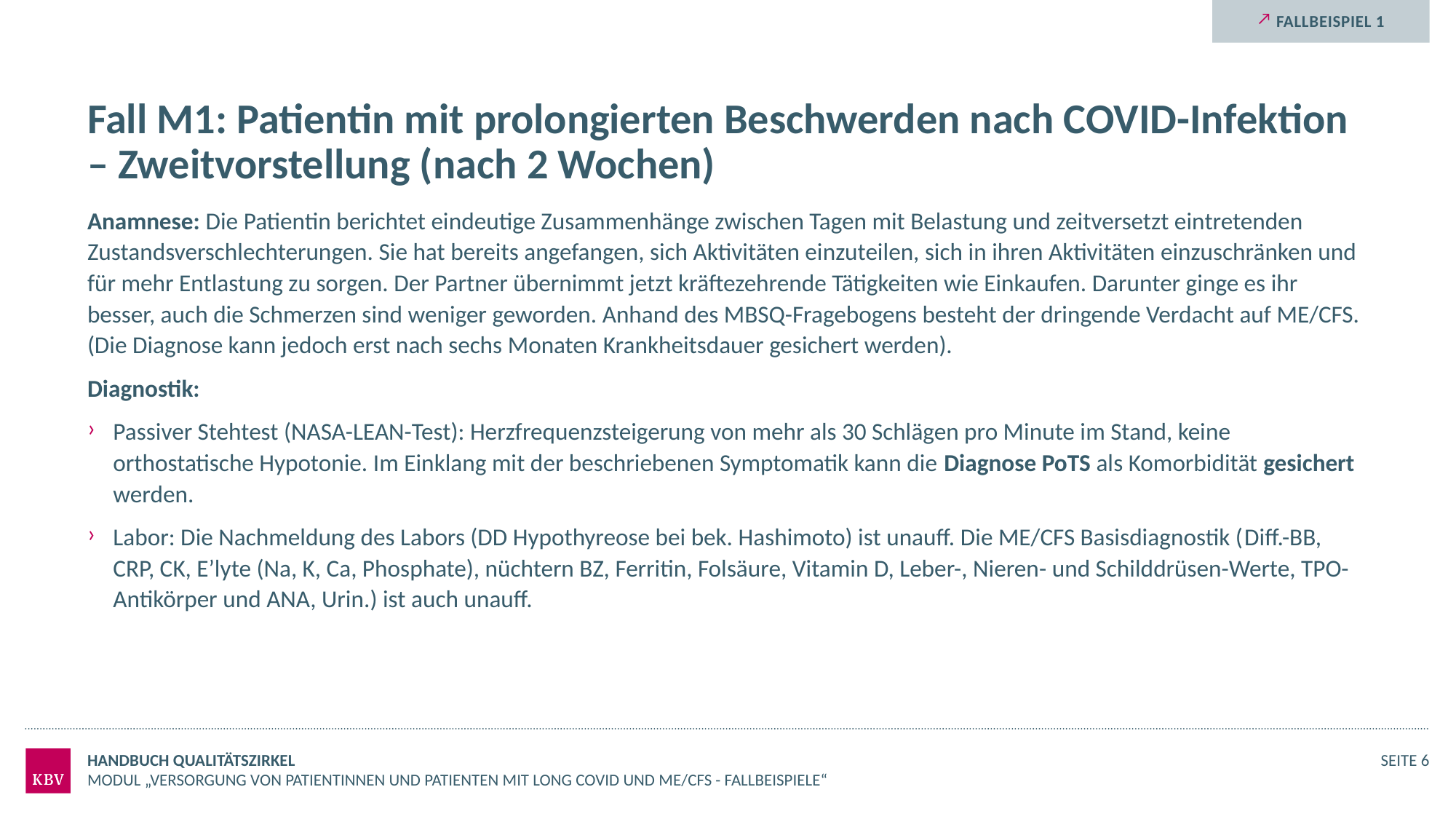

Fallbeispiel 1
# Fall M1: Patientin mit prolongierten Beschwerden nach COVID-Infektion – Zweitvorstellung (nach 2 Wochen)
Anamnese: Die Patientin berichtet eindeutige Zusammenhänge zwischen Tagen mit Belastung und zeitversetzt eintretenden Zustandsverschlechterungen. Sie hat bereits angefangen, sich Aktivitäten einzuteilen, sich in ihren Aktivitäten einzuschränken und für mehr Entlastung zu sorgen. Der Partner übernimmt jetzt kräftezehrende Tätigkeiten wie Einkaufen. Darunter ginge es ihr besser, auch die Schmerzen sind weniger geworden. Anhand des MBSQ-Fragebogens besteht der dringende Verdacht auf ME/CFS. (Die Diagnose kann jedoch erst nach sechs Monaten Krankheitsdauer gesichert werden).
Diagnostik:
Passiver Stehtest (NASA-LEAN-Test): Herzfrequenzsteigerung von mehr als 30 Schlägen pro Minute im Stand, keine orthostatische Hypotonie. Im Einklang mit der beschriebenen Symptomatik kann die Diagnose PoTS als Komorbidität gesichert werden.
Labor: Die Nachmeldung des Labors (DD Hypothyreose bei bek. Hashimoto) ist unauff. Die ME/CFS Basisdiagnostik (Diff.-BB, CRP, CK, E’lyte (Na, K, Ca, Phosphate), nüchtern BZ, Ferritin, Folsäure, Vitamin D, Leber-, Nieren- und Schilddrüsen-Werte, TPO-Antikörper und ANA, Urin.) ist auch unauff.

Handbuch Qualitätszirkel
Seite 6
Modul „Versorgung von Patientinnen und Patienten mit Long COVID und ME/CFS - Fallbeispiele“